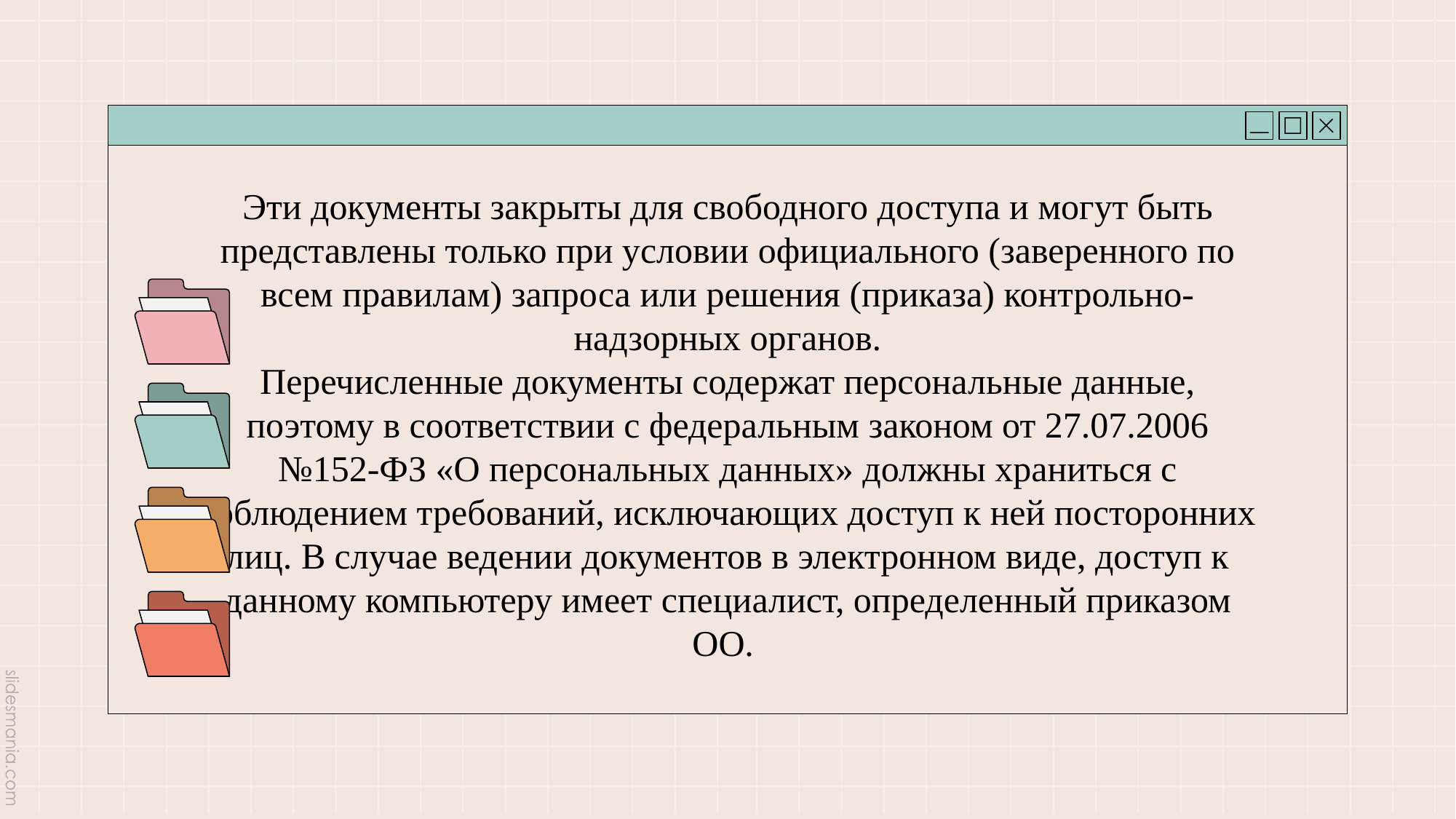

# Эти документы закрыты для свободного доступа и могут быть представлены только при условии официального (заверенного по всем правилам) запроса или решения (приказа) контрольно-надзорных органов. Перечисленные документы содержат персональные данные, поэтому в соответствии с федеральным законом от 27.07.2006 №152-ФЗ «О персональных данных» должны храниться с соблюдением требований, исключающих доступ к ней посторонних лиц. В случае ведении документов в электронном виде, доступ к данному компьютеру имеет специалист, определенный приказом ОО.